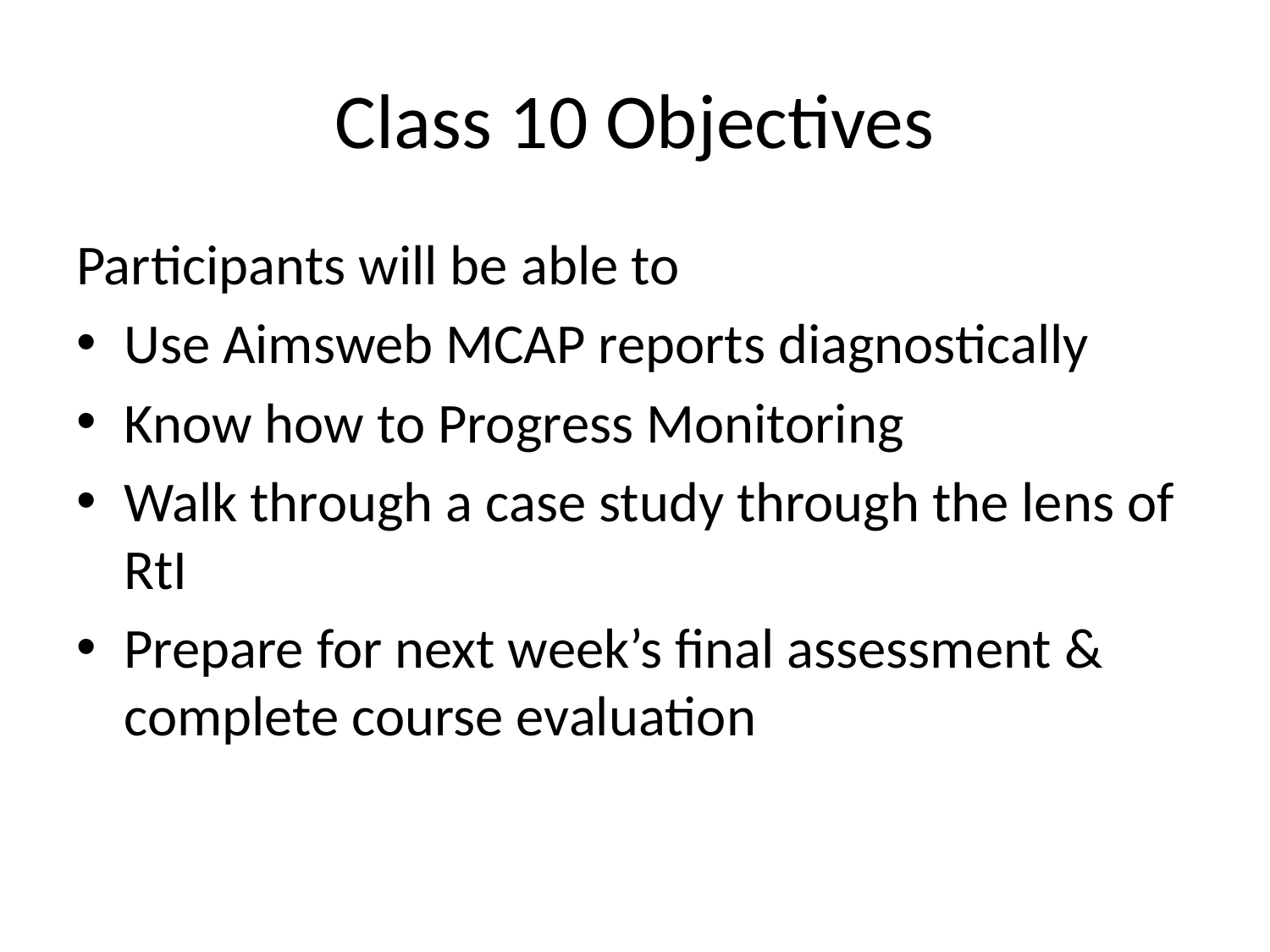

# Class 10 Objectives
Participants will be able to
Use Aimsweb MCAP reports diagnostically
Know how to Progress Monitoring
Walk through a case study through the lens of RtI
Prepare for next week’s final assessment & complete course evaluation